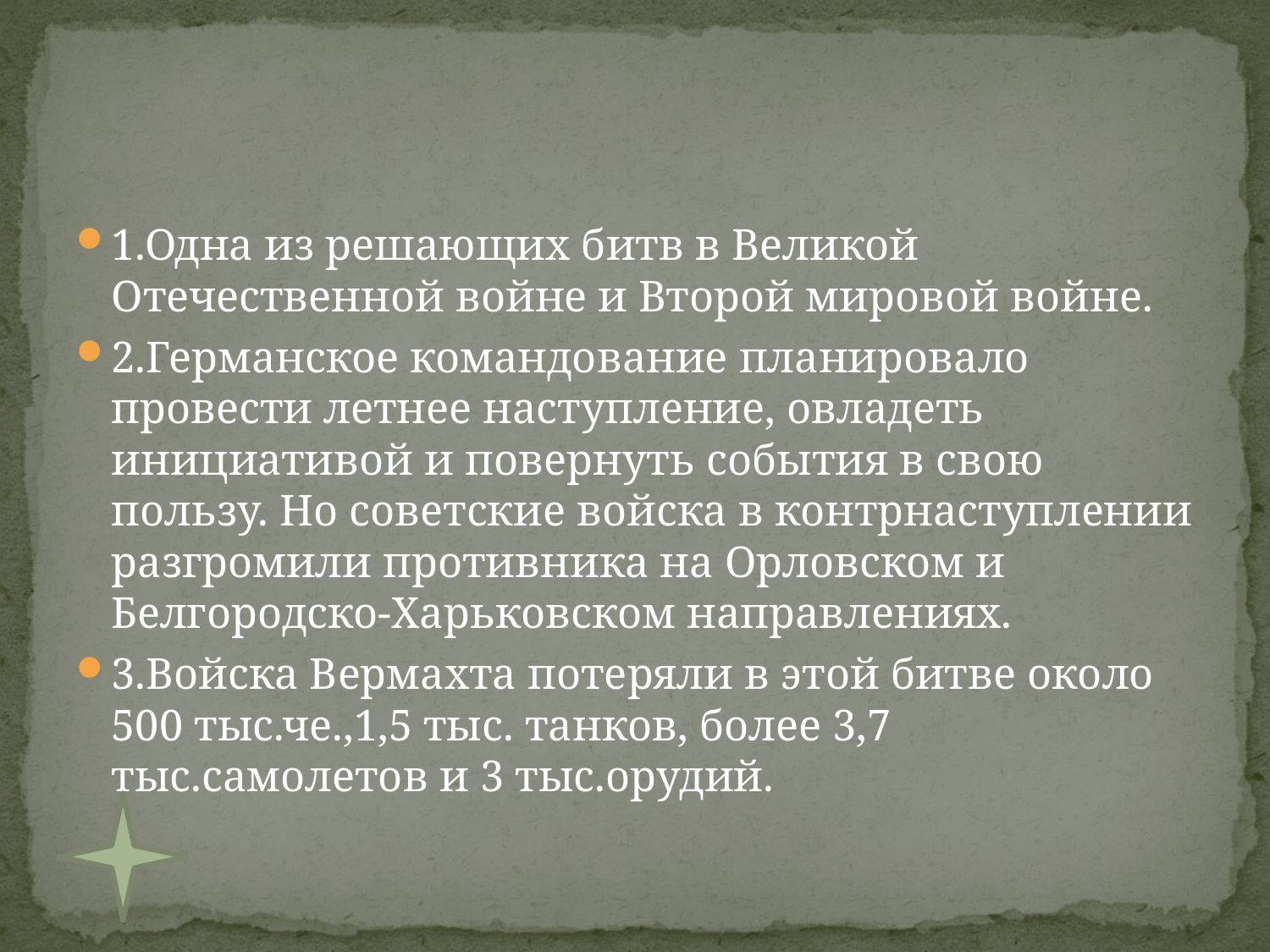

#
1.Одна из решающих битв в Великой Отечественной войне и Второй мировой войне.
2.Германское командование планировало провести летнее наступление, овладеть инициативой и повернуть события в свою пользу. Но советские войска в контрнаступлении разгромили противника на Орловском и Белгородско-Харьковском направлениях.
3.Войска Вермахта потеряли в этой битве около 500 тыс.че.,1,5 тыс. танков, более 3,7 тыс.самолетов и 3 тыс.орудий.